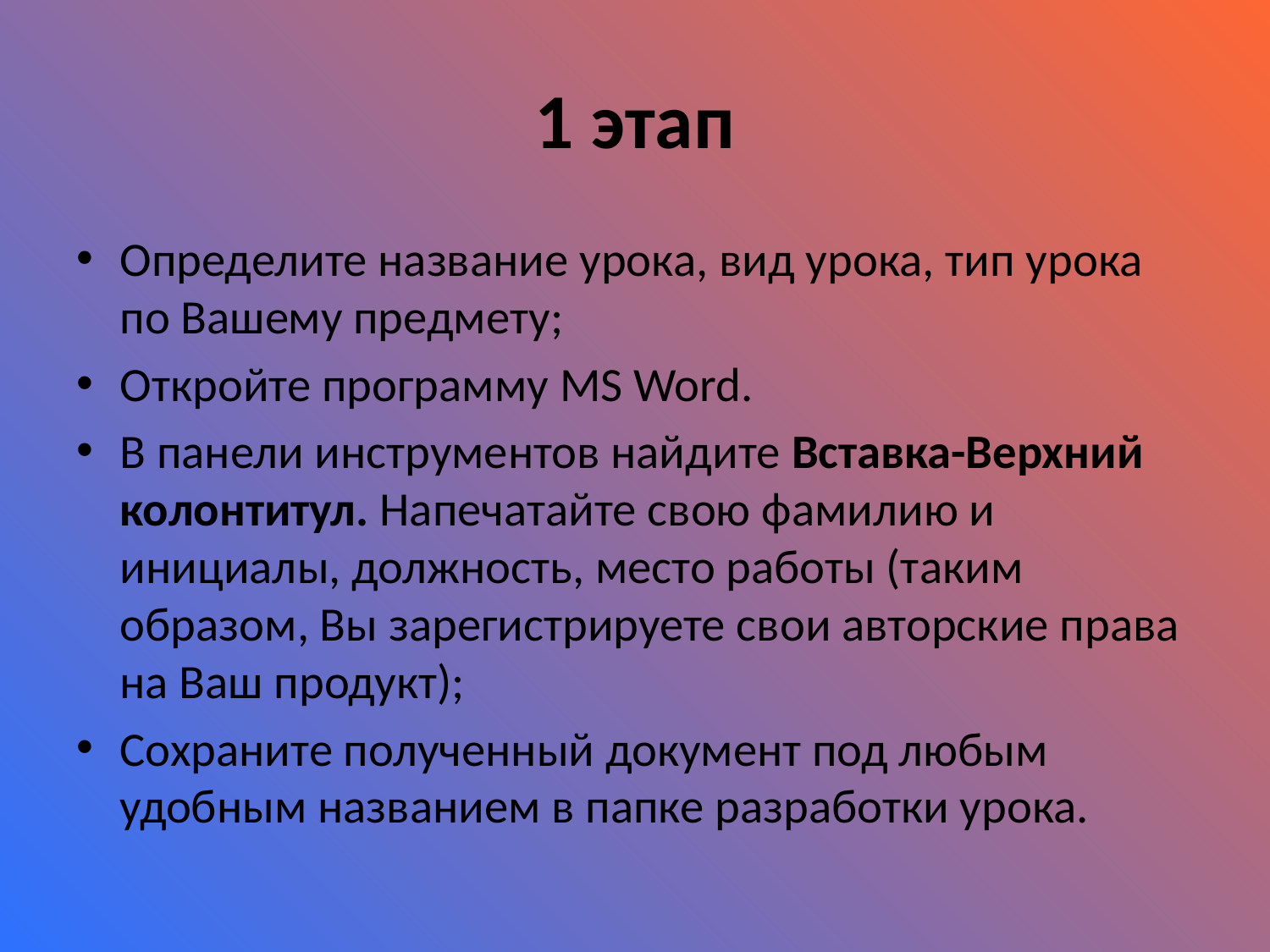

# 1 этап
Определите название урока, вид урока, тип урока по Вашему предмету;
Откройте программу MS Word.
В панели инструментов найдите Вставка-Верхний колонтитул. Напечатайте свою фамилию и инициалы, должность, место работы (таким образом, Вы зарегистрируете свои авторские права на Ваш продукт);
Сохраните полученный документ под любым удобным названием в папке разработки урока.